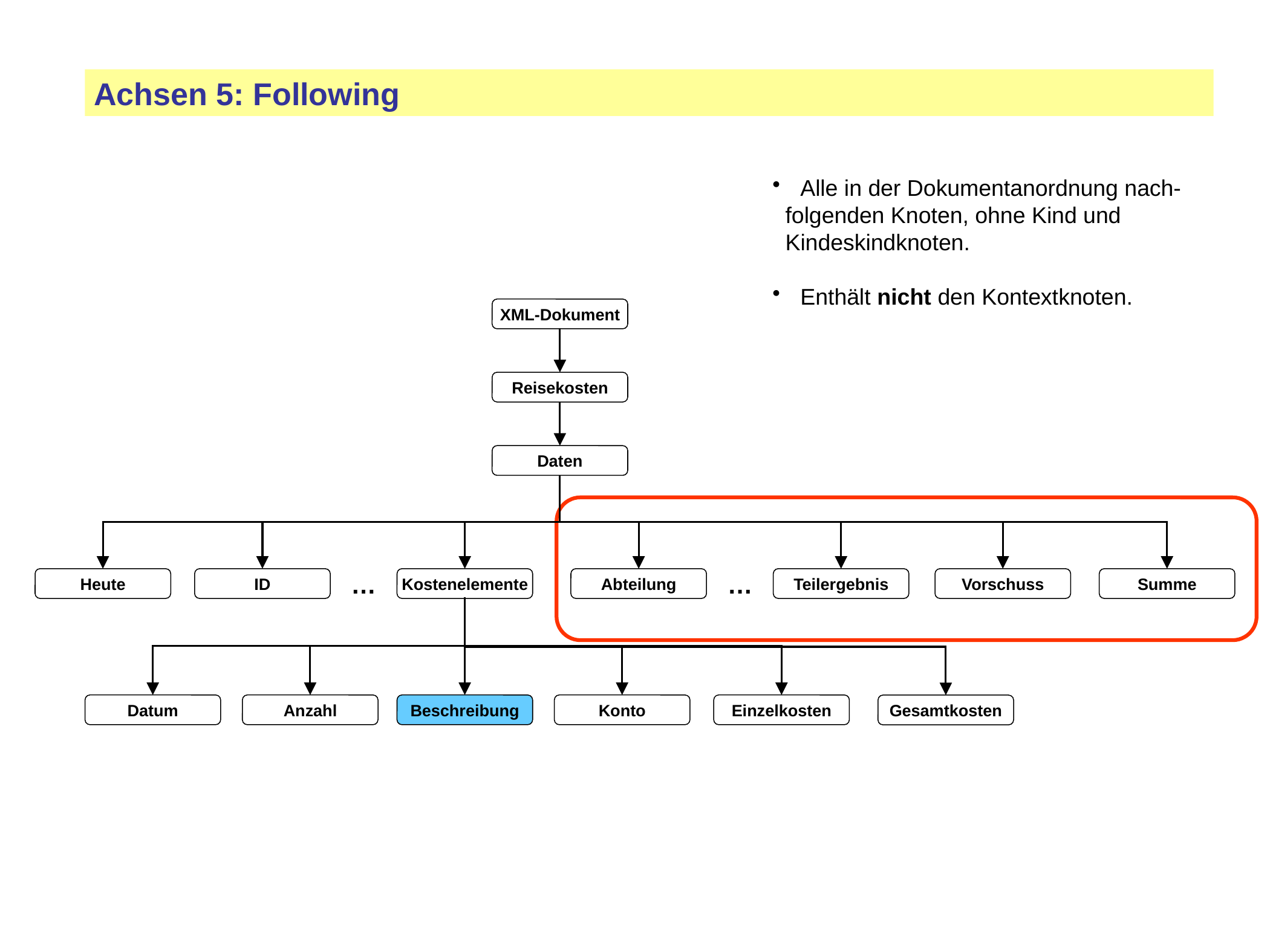

Achsen 5: Following
 Alle in der Dokumentanordnung nach-
  folgenden Knoten, ohne Kind und
  Kindeskindknoten.

 Enthält nicht den Kontextknoten.
XML-Dokument
Reisekosten
Daten

Heute
ID
…
Kostenelemente
Abteilung
…
Teilergebnis
Vorschuss
Summe
Datum
Anzahl
Beschreibung
Konto
Einzelkosten
Gesamtkosten